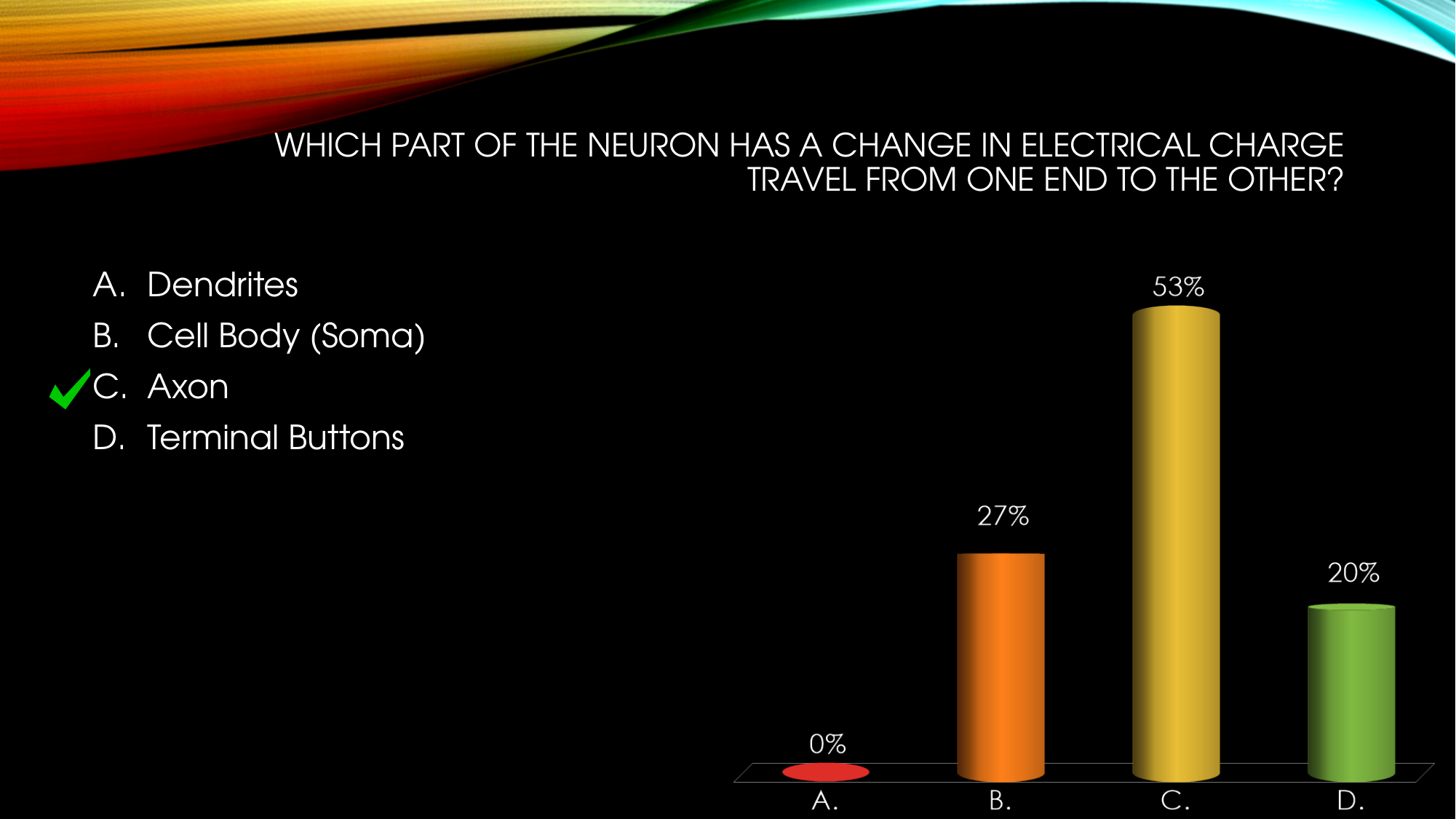

# Which part of the neuron has a change in electrical charge travel from one end to the other?
Dendrites
Cell Body (Soma)
Axon
Terminal Buttons